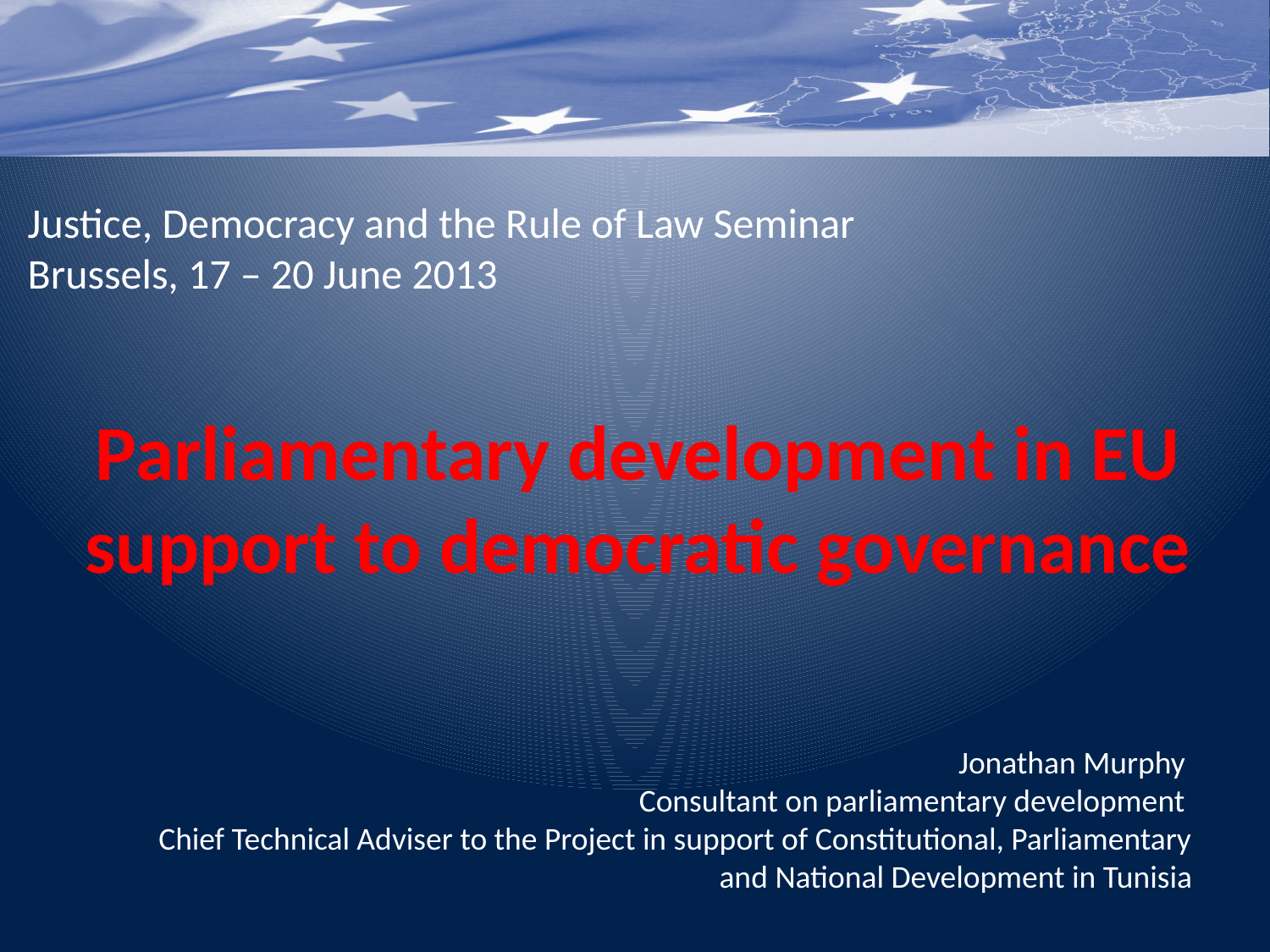

# Justice, Democracy and the Rule of Law Seminar Brussels, 17 – 20 June 2013
Parliamentary development in EU support to democratic governance
Jonathan Murphy
Consultant on parliamentary development
Chief Technical Adviser to the Project in support of Constitutional, Parliamentary and National Development in Tunisia